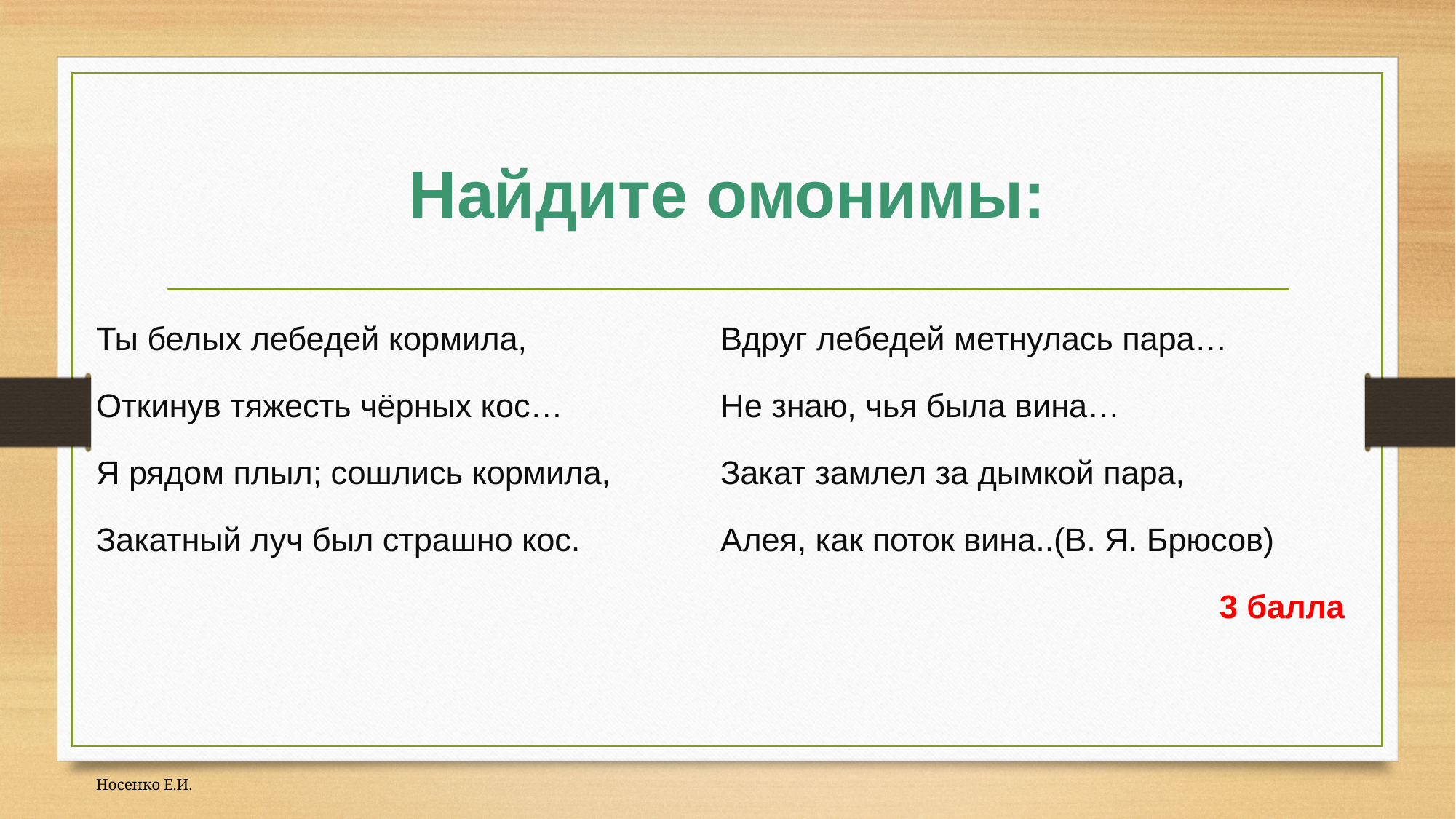

# Найдите омонимы:
Ты белых лебедей кормила,
Откинув тяжесть чёрных кос…
Я рядом плыл; сошлись кормила,
Закатный луч был страшно кос.

Вдруг лебедей метнулась пара…
Не знаю, чья была вина…
Закат замлел за дымкой пара,
Алея, как поток вина..(В. Я. Брюсов)
3 балла

Носенко Е.И.